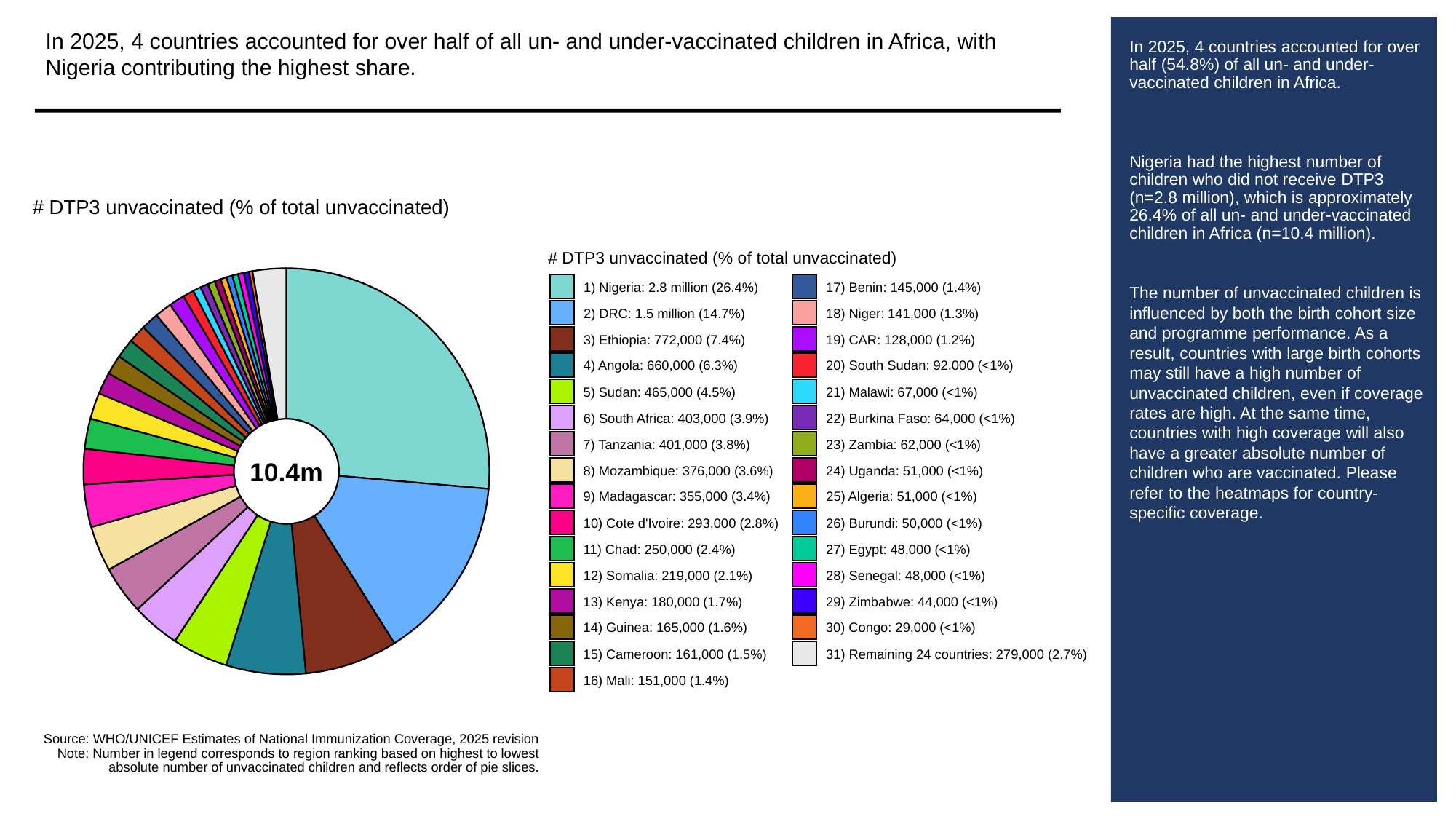

In 2025, 4 countries accounted for over half of all un- and under-vaccinated children in Africa, with Nigeria contributing the highest share.
# In 2025, 4 countries accounted for over half (54.8%) of all un- and under-vaccinated children in Africa.

Nigeria had the highest number of children who did not receive DTP3 (n=2.8 million), which is approximately 26.4% of all un- and under-vaccinated children in Africa (n=10.4 million).

The number of unvaccinated children is influenced by both the birth cohort size and programme performance. As a result, countries with large birth cohorts may still have a high number of unvaccinated children, even if coverage rates are high. At the same time, countries with high coverage will also have a greater absolute number of children who are vaccinated. Please refer to the heatmaps for country-specific coverage.

# DTP3 unvaccinated (% of total unvaccinated)
# DTP3 unvaccinated (% of total unvaccinated)

1) Nigeria: 2.8 million (26.4%)
17) Benin: 145,000 (1.4%)

2) DRC: 1.5 million (14.7%)
18) Niger: 141,000 (1.3%)

3) Ethiopia: 772,000 (7.4%)
19) CAR: 128,000 (1.2%)

4) Angola: 660,000 (6.3%)
20) South Sudan: 92,000 (<1%)

5) Sudan: 465,000 (4.5%)
21) Malawi: 67,000 (<1%)

6) South Africa: 403,000 (3.9%)
22) Burkina Faso: 64,000 (<1%)

7) Tanzania: 401,000 (3.8%)
23) Zambia: 62,000 (<1%)

10.4m
8) Mozambique: 376,000 (3.6%)
24) Uganda: 51,000 (<1%)

9) Madagascar: 355,000 (3.4%)
25) Algeria: 51,000 (<1%)

10) Cote d'Ivoire: 293,000 (2.8%)
26) Burundi: 50,000 (<1%)

11) Chad: 250,000 (2.4%)
27) Egypt: 48,000 (<1%)

12) Somalia: 219,000 (2.1%)
28) Senegal: 48,000 (<1%)

13) Kenya: 180,000 (1.7%)
29) Zimbabwe: 44,000 (<1%)

14) Guinea: 165,000 (1.6%)
30) Congo: 29,000 (<1%)

15) Cameroon: 161,000 (1.5%)
31) Remaining 24 countries: 279,000 (2.7%)

16) Mali: 151,000 (1.4%)
Source: WHO/UNICEF Estimates of National Immunization Coverage, 2025 revision
Note: Number in legend corresponds to region ranking based on highest to lowest
absolute number of unvaccinated children and reflects order of pie slices.